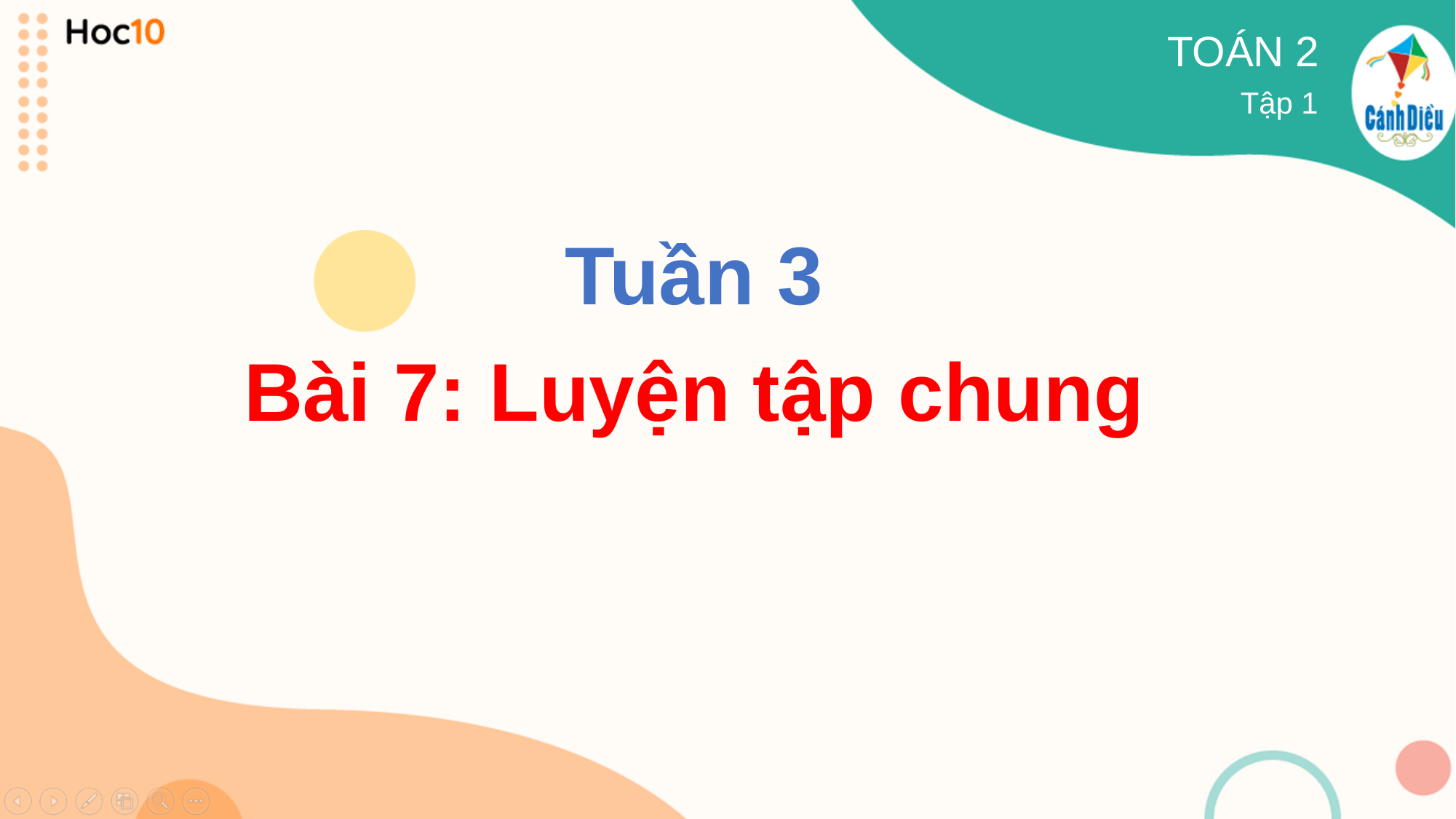

TOÁN 2
Tập 1
Tuần 3
Bài 7: Luyện tập chung